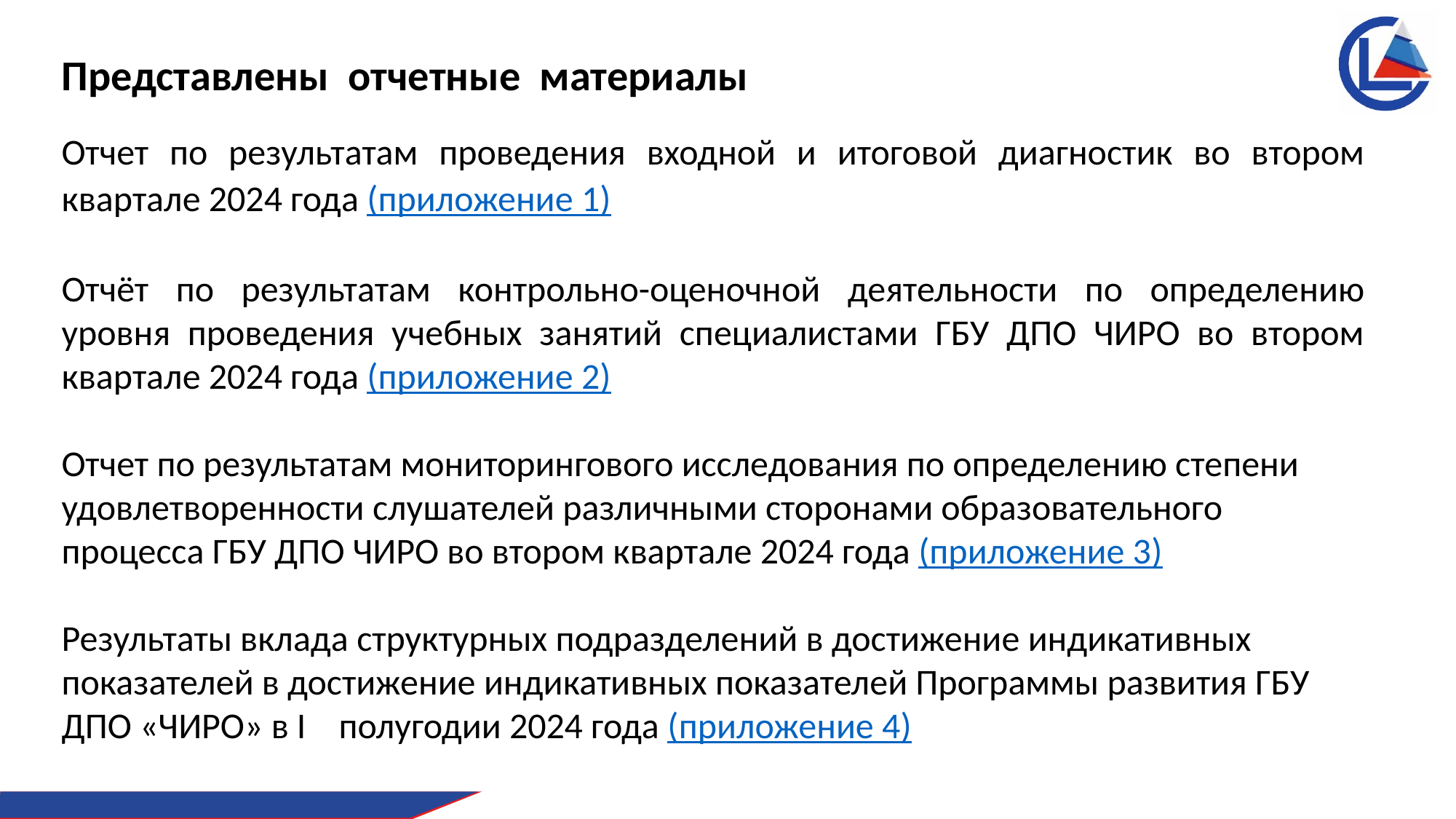

Представлены  отчетные  материалы
Отчет по результатам проведения входной и итоговой диагностик во втором квартале 2024 года (приложение 1)

Отчёт по результатам контрольно-оценочной деятельности по определению уровня проведения учебных занятий специалистами ГБУ ДПО ЧИРО во втором квартале 2024 года (приложение 2)

Отчет по результатам мониторингового исследования по определению степени удовлетворенности слушателей различными сторонами образовательного процесса ГБУ ДПО ЧИРО во втором квартале 2024 года (приложение 3)

Результаты вклада структурных подразделений в достижение индикативных показателей в достижение индикативных показателей Программы развития ГБУ ДПО «ЧИРО» в I    полугодии 2024 года (приложение 4)